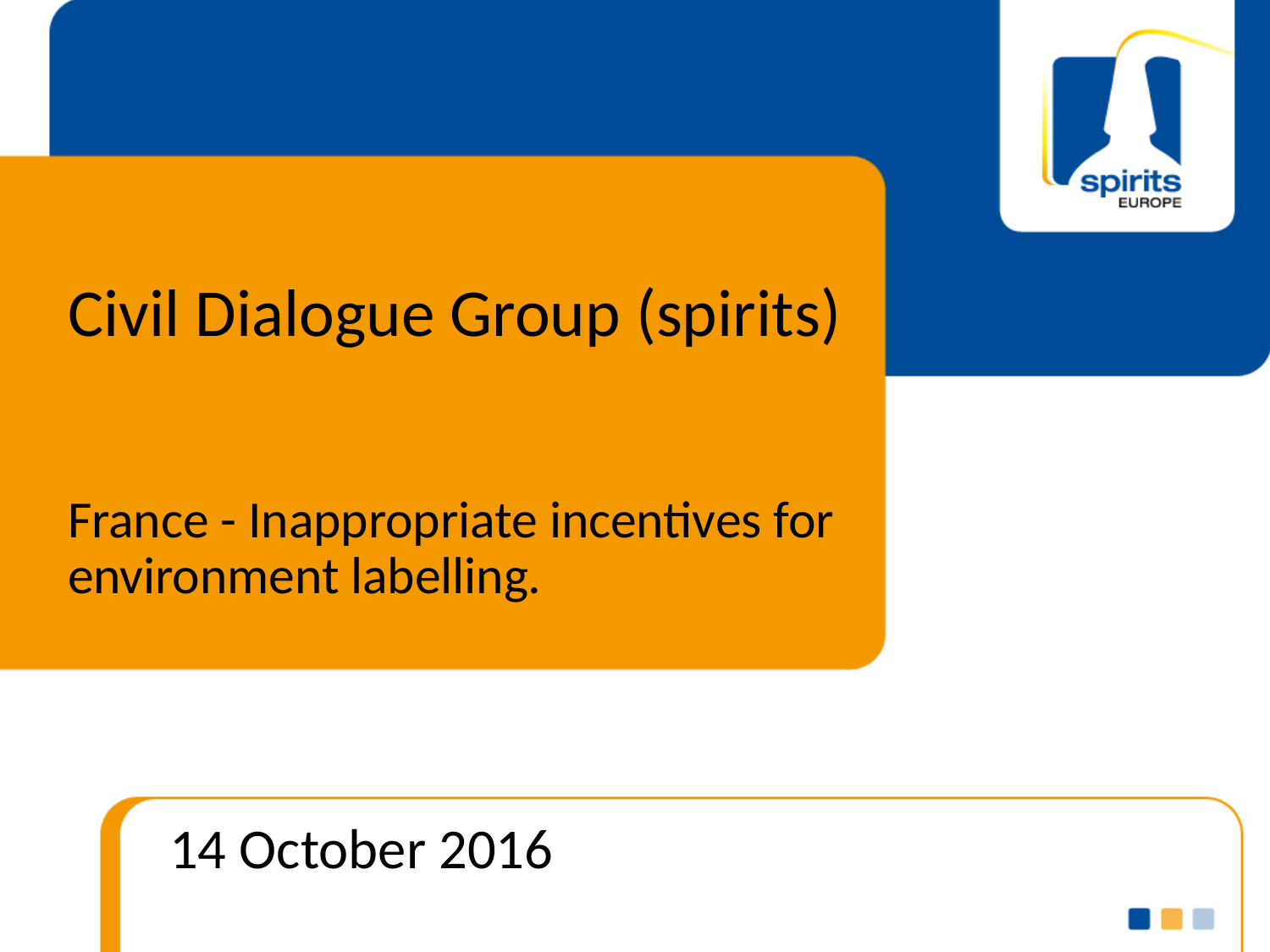

# Civil Dialogue Group (spirits)
France - Inappropriate incentives for environment labelling.
14 October 2016 2016